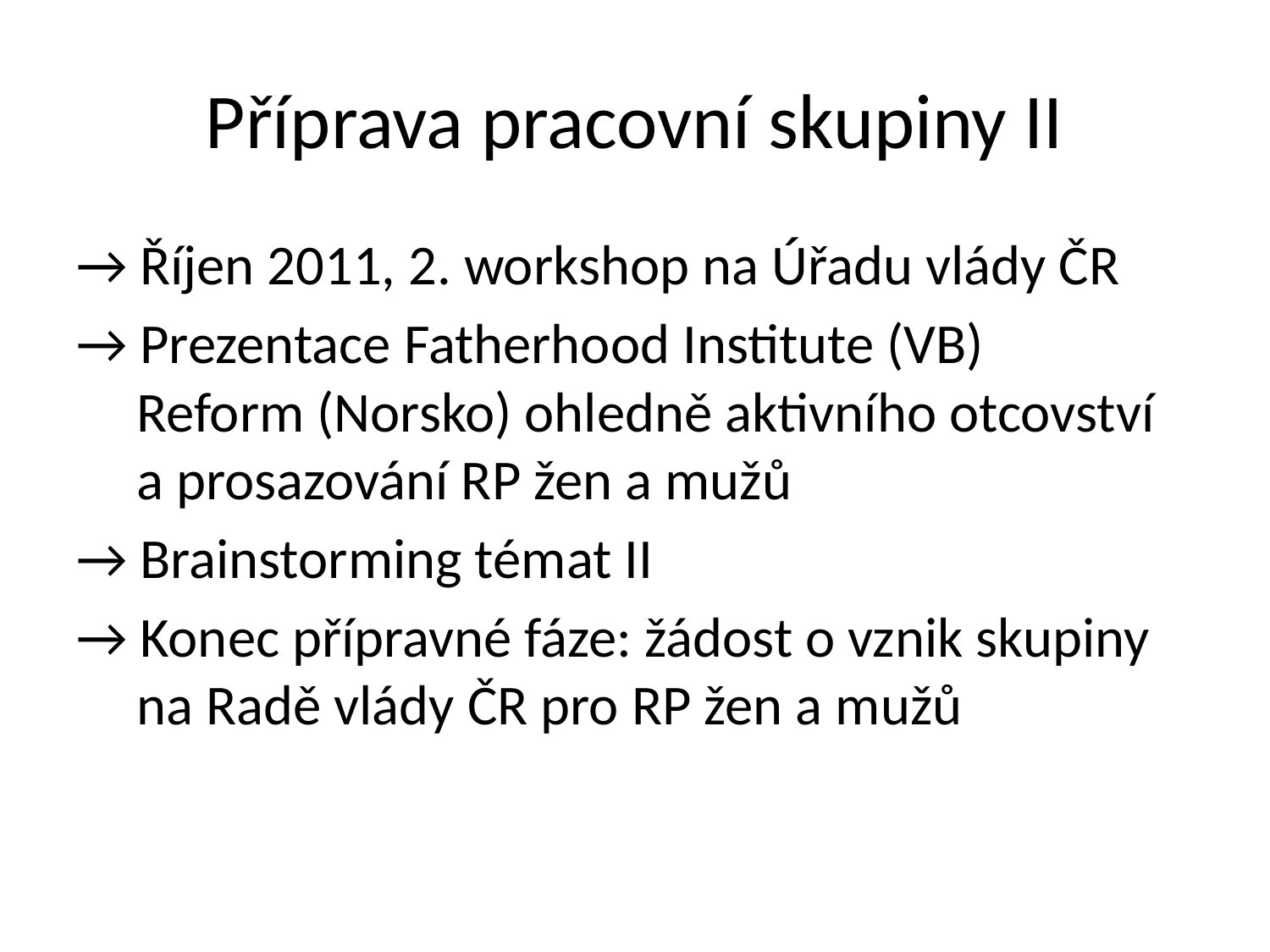

# Příprava pracovní skupiny II
→ Říjen 2011, 2. workshop na Úřadu vlády ČR
→ Prezentace Fatherhood Institute (VB)
 Reform (Norsko) ohledně aktivního otcovství
 a prosazování RP žen a mužů
→ Brainstorming témat II
→ Konec přípravné fáze: žádost o vznik skupiny
 na Radě vlády ČR pro RP žen a mužů